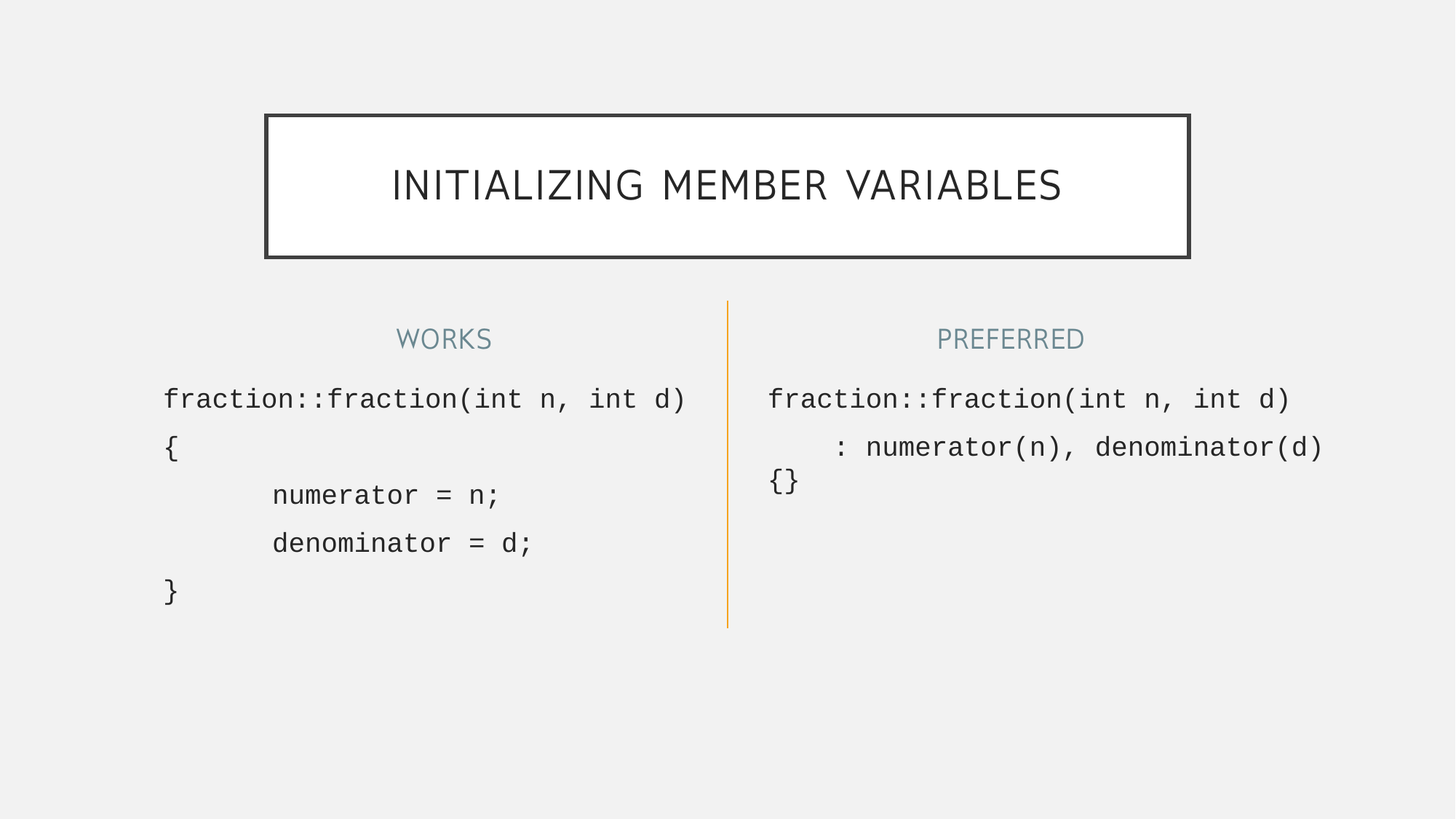

# Initializing Member Variables
works
preferred
fraction::fraction(int n, int d)
{
	numerator = n;
	denominator = d;
}
fraction::fraction(int n, int d)
    : numerator(n), denominator(d) {}